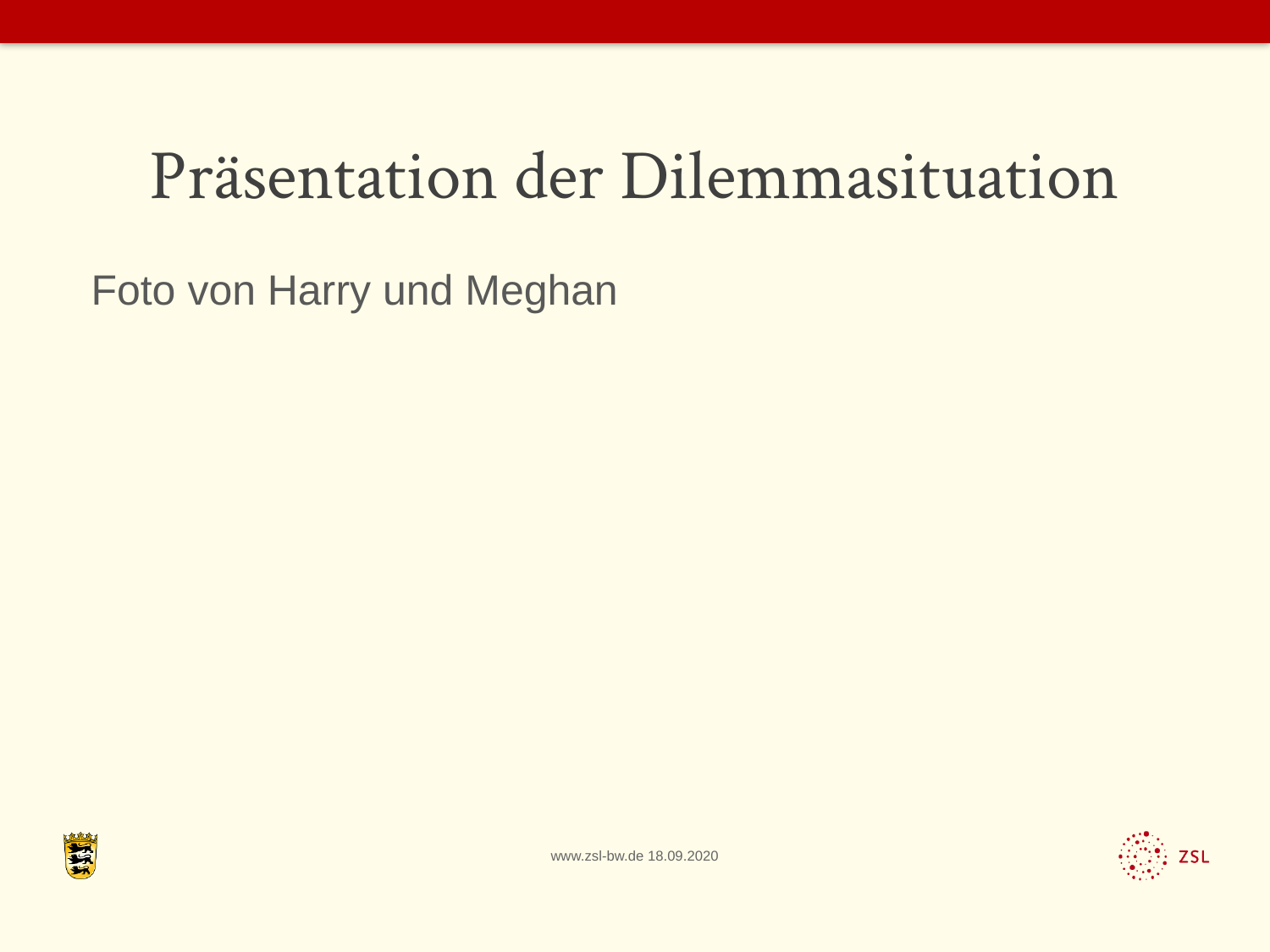

# Präsentation der Dilemmasituation
Foto von Harry und Meghan